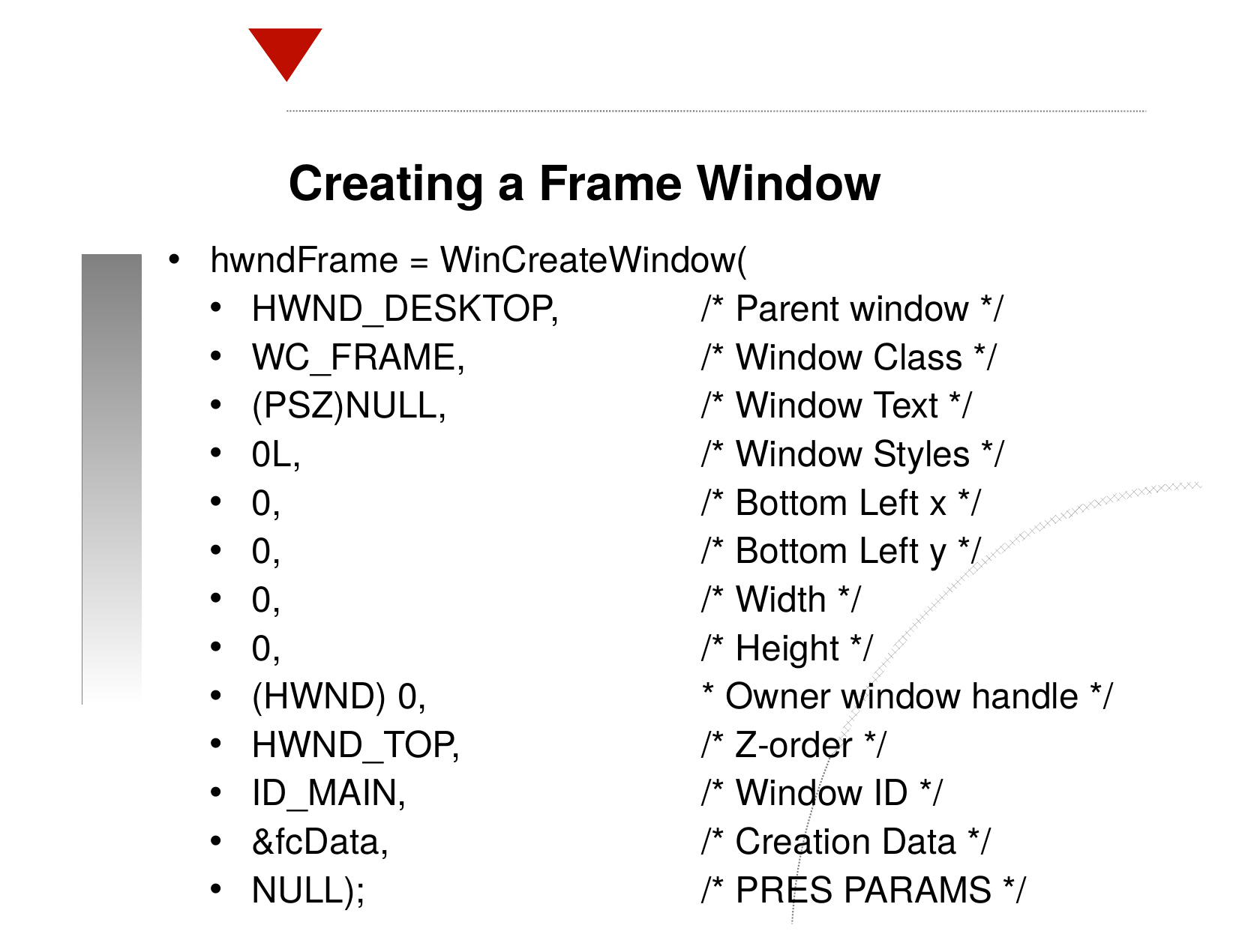

Creating a Frame Window
hwndFrame = WinCreateWindow(
HWND_DESKTOP,		/* Parent window */
WC_FRAME,			/* Window Class */
(PSZ)NULL,			/* Window Text */
0L,				/* Window Styles */
0,				/* Bottom Left x */
0,				/* Bottom Left y */
0,				/* Width */
0,				/* Height */
(HWND) 0,			* Owner window handle */
HWND_TOP,			/* Z-order */
ID_MAIN,			/* Window ID */
&fcData,			/* Creation Data */
NULL);			/* PRES PARAMS */